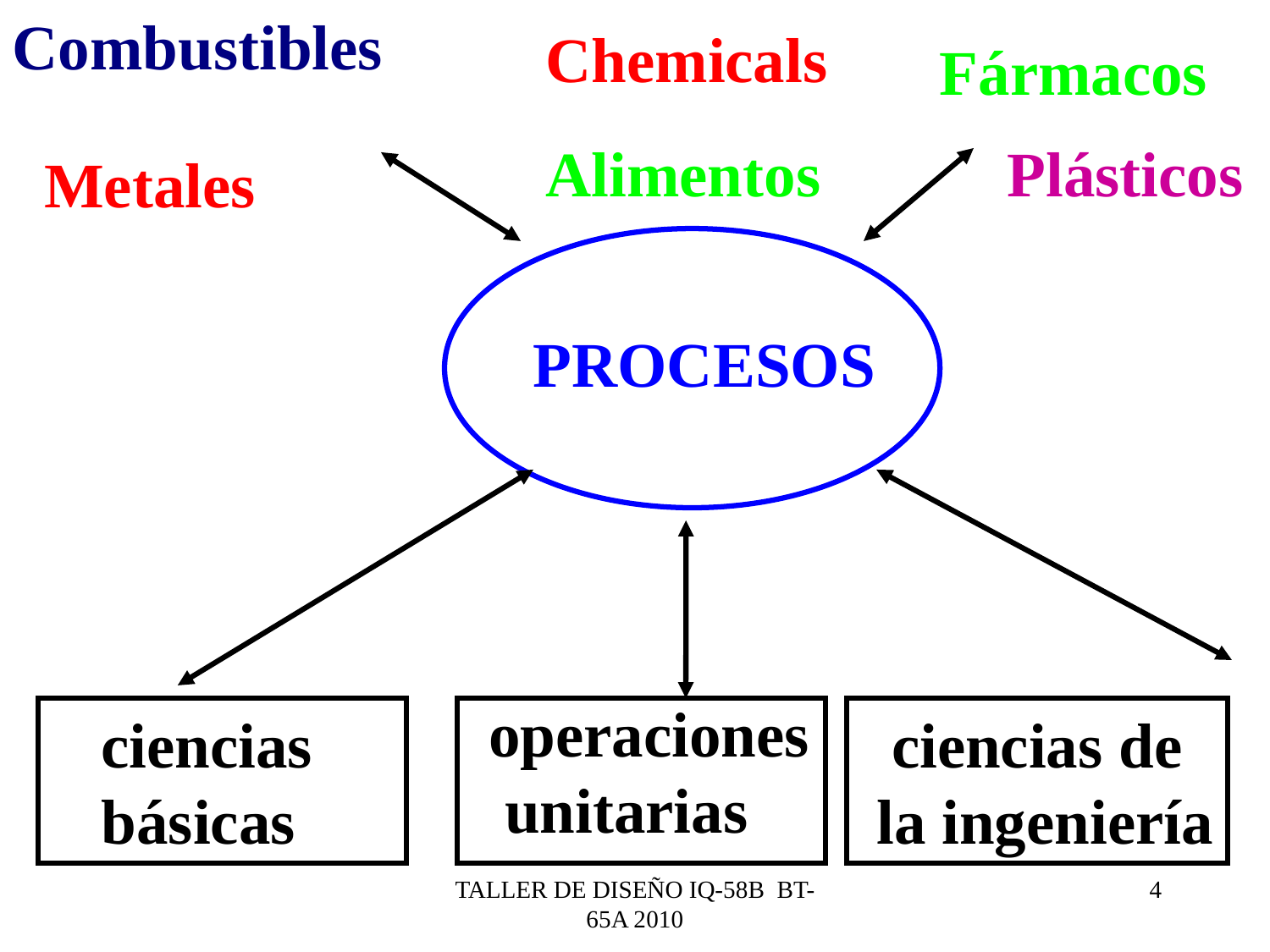

Combustibles
Chemicals
Alimentos
Metales

PROCESOS

operaciones
 unitarias

ciencias
básicas

ciencias de
 la ingeniería
Fármacos
Plásticos
TALLER DE DISEÑO IQ-58B  BT-65A 2010
4